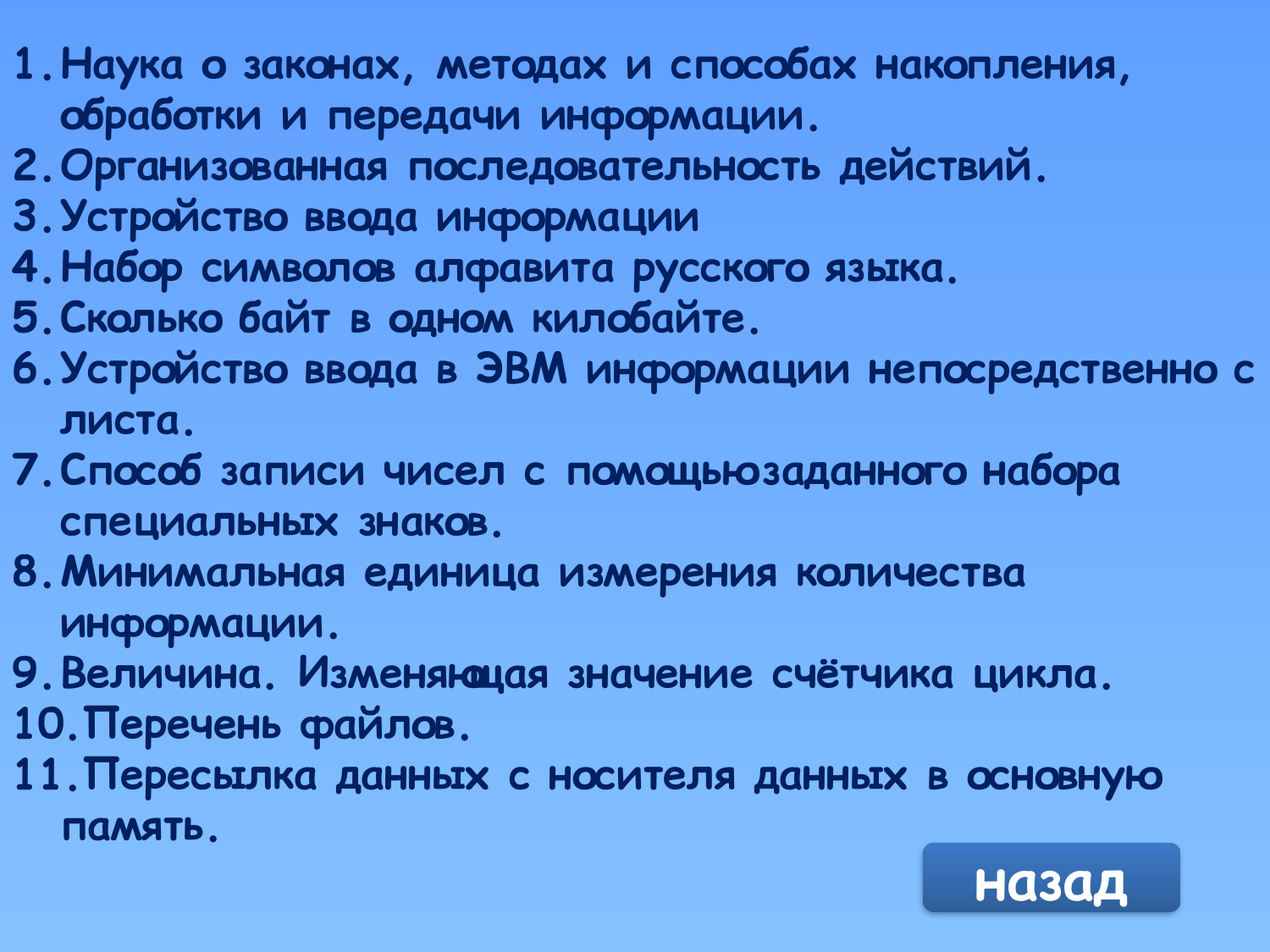

Наука о законах, методах и способах накопления, обработки и передачи информации.
Организованная последовательность действий.
Устройство ввода информации
Набор символов алфавита русского языка.
Сколько байт в одном килобайте.
Устройство ввода в ЭВМ информации непосредственно с листа.
Способ записи чисел с помощью заданного набора специальных знаков.
Минимальная единица измерения количества информации.
Величина. Изменяющая значение счётчика цикла.
Перечень файлов.
Пересылка данных с носителя данных в основную память.
назад